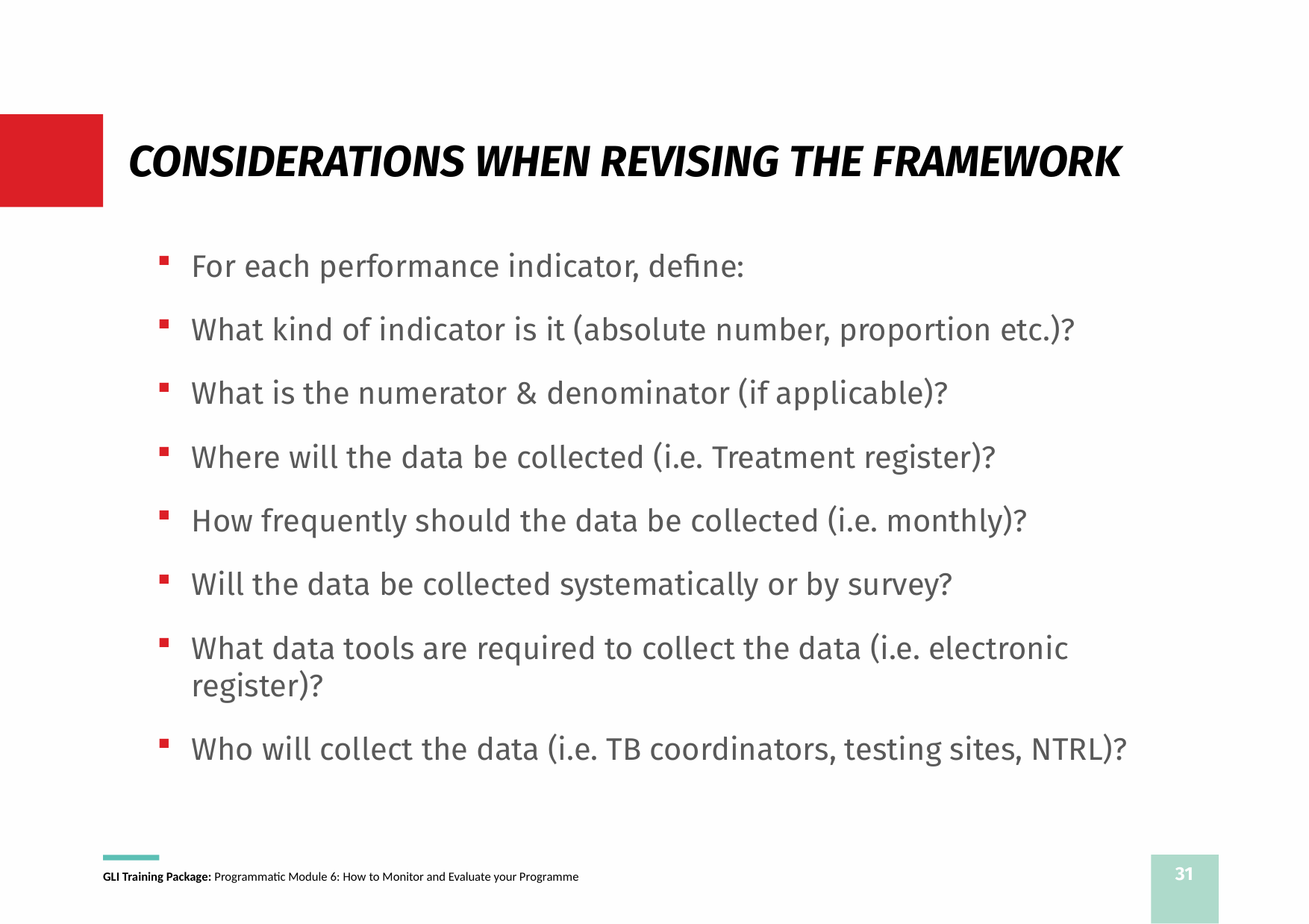

# CONSIDERATIONS WHEN REVISING THE FRAMEWORK
For each performance indicator, define:
What kind of indicator is it (absolute number, proportion etc.)?
What is the numerator & denominator (if applicable)?
Where will the data be collected (i.e. Treatment register)?
How frequently should the data be collected (i.e. monthly)?
Will the data be collected systematically or by survey?
What data tools are required to collect the data (i.e. electronic register)?
Who will collect the data (i.e. TB coordinators, testing sites, NTRL)?